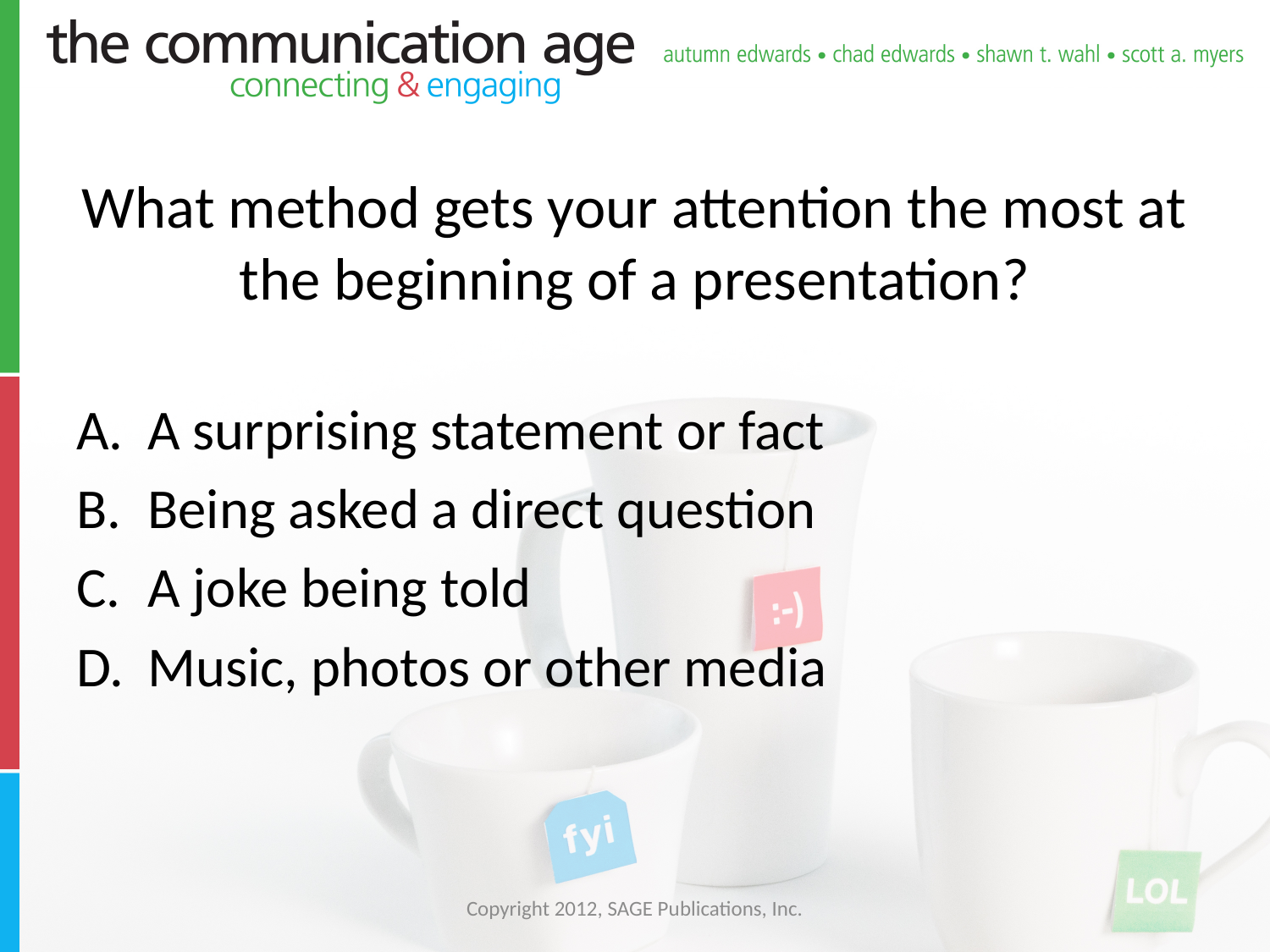

# What method gets your attention the most at the beginning of a presentation?
A surprising statement or fact
Being asked a direct question
A joke being told
Music, photos or other media
Copyright 2012, SAGE Publications, Inc.